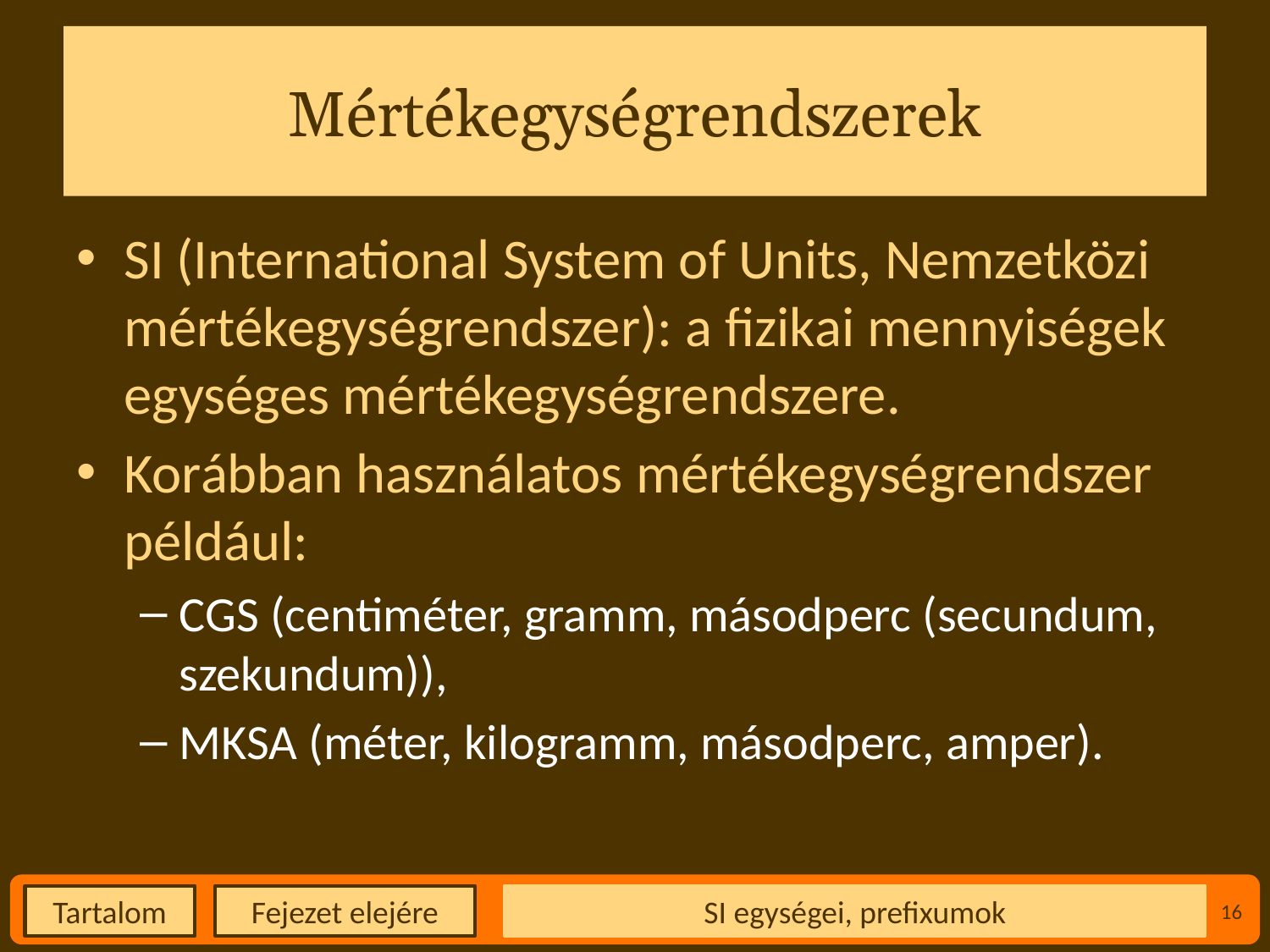

# Mértékegységrendszerek
SI (International System of Units, Nemzetközi mértékegységrendszer): a fizikai mennyiségek egységes mértékegységrendszere.
Korábban használatos mértékegységrendszer például:
CGS (centiméter, gramm, másodperc (secundum, szekundum)),
MKSA (méter, kilogramm, másodperc, amper).
SI egységei, prefixumok
16
Fejezet elejére